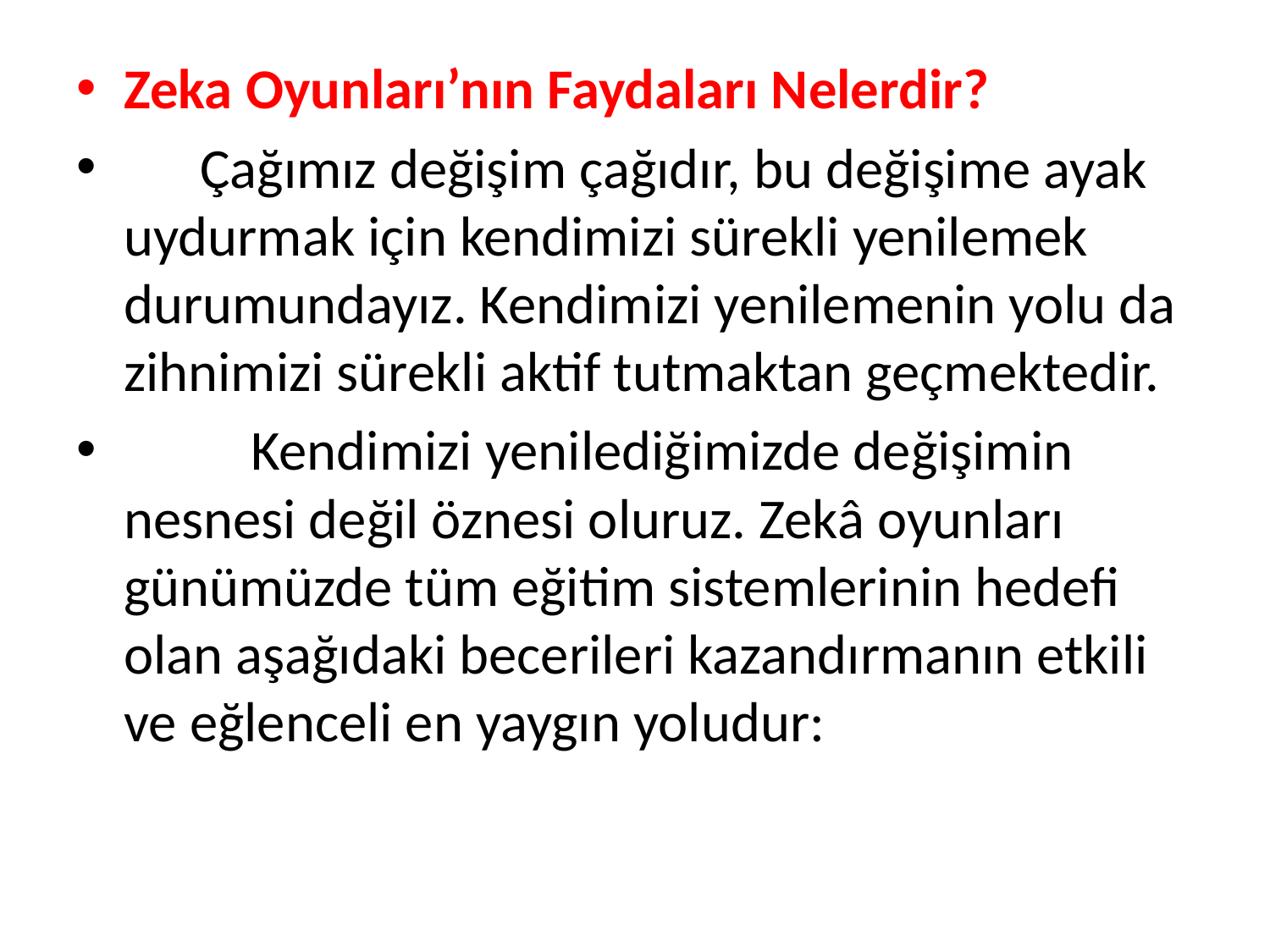

Zeka Oyunları’nın Faydaları Nelerdir?
      Çağımız değişim çağıdır, bu değişime ayak uydurmak için kendimizi sürekli yenilemek durumundayız. Kendimizi yenilemenin yolu da zihnimizi sürekli aktif tutmaktan geçmektedir.
          Kendimizi yenilediğimizde değişimin nesnesi değil öznesi oluruz. Zekâ oyunları günümüzde tüm eğitim sistemlerinin hedefi olan aşağıdaki becerileri kazandırmanın etkili ve eğlenceli en yaygın yoludur: